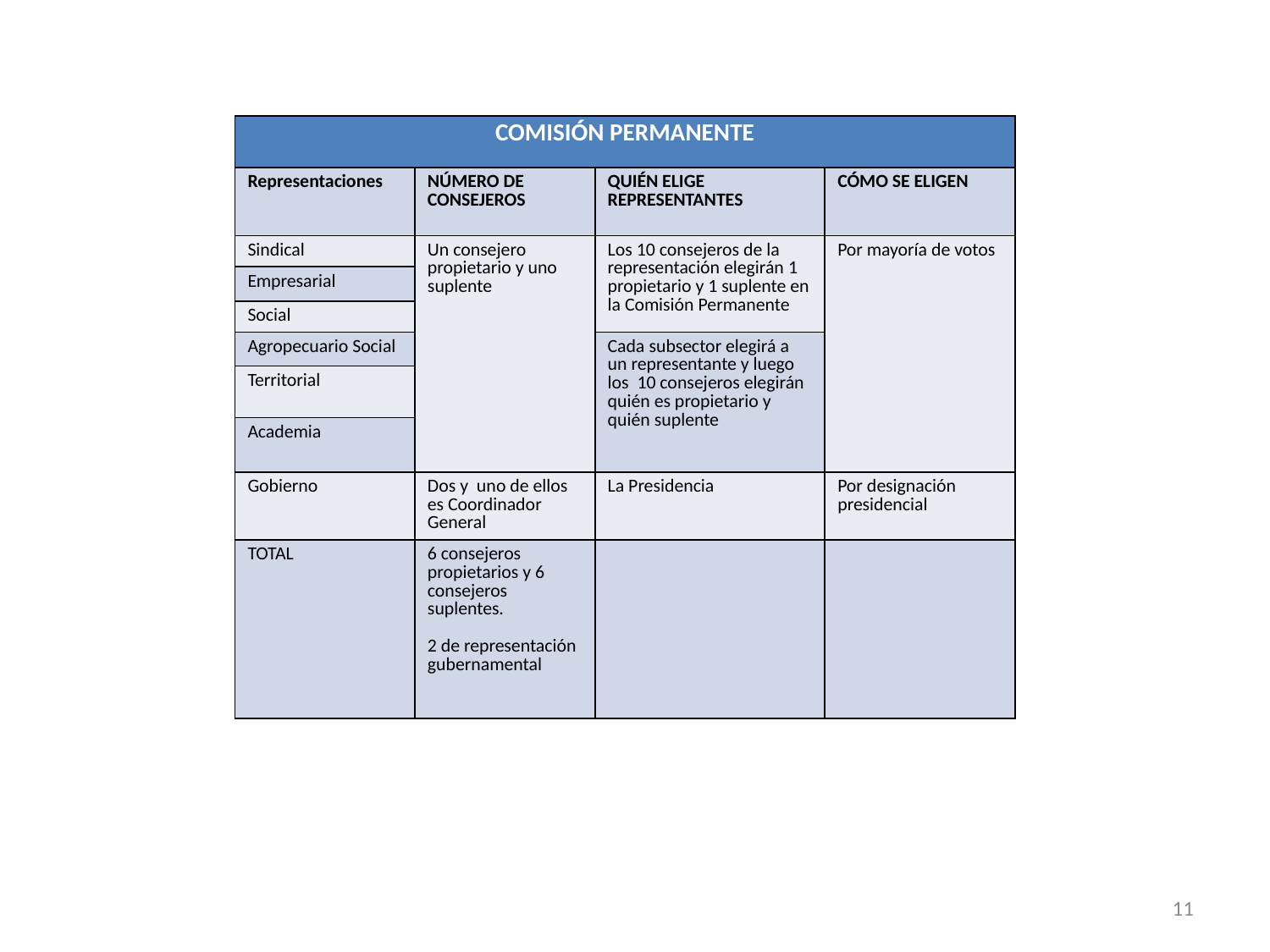

| COMISIÓN PERMANENTE |  |  |  |
| --- | --- | --- | --- |
| Representaciones | NÚMERO DE CONSEJEROS | QUIÉN ELIGE REPRESENTANTES | CÓMO SE ELIGEN |
| Sindical | Un consejero propietario y uno suplente | Los 10 consejeros de la representación elegirán 1 propietario y 1 suplente en la Comisión Permanente | Por mayoría de votos |
| Empresarial |  |  |  |
| Social |  |  |  |
| Agropecuario Social |  | Cada subsector elegirá a un representante y luego los 10 consejeros elegirán quién es propietario y quién suplente |  |
| Territorial |  |  |  |
| Academia |  |  |  |
| Gobierno | Dos y uno de ellos es Coordinador General | La Presidencia | Por designación presidencial |
| TOTAL | 6 consejeros propietarios y 6 consejeros suplentes. 2 de representación gubernamental |  |  |
11